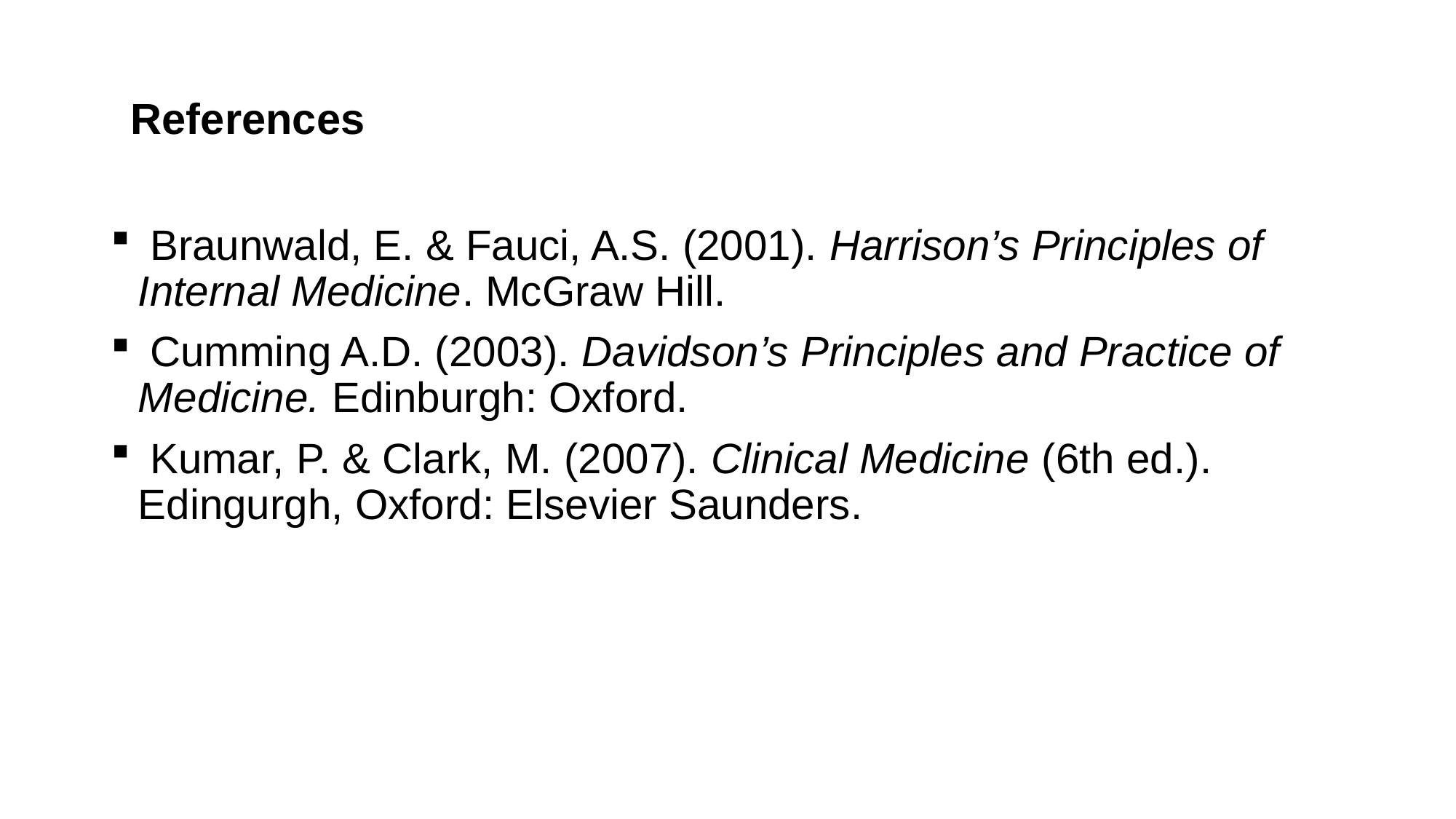

# References
 Braunwald, E. & Fauci, A.S. (2001). Harrison’s Principles of Internal Medicine. McGraw Hill.
 Cumming A.D. (2003). Davidson’s Principles and Practice of Medicine. Edinburgh: Oxford.
 Kumar, P. & Clark, M. (2007). Clinical Medicine (6th ed.). Edingurgh, Oxford: Elsevier Saunders.